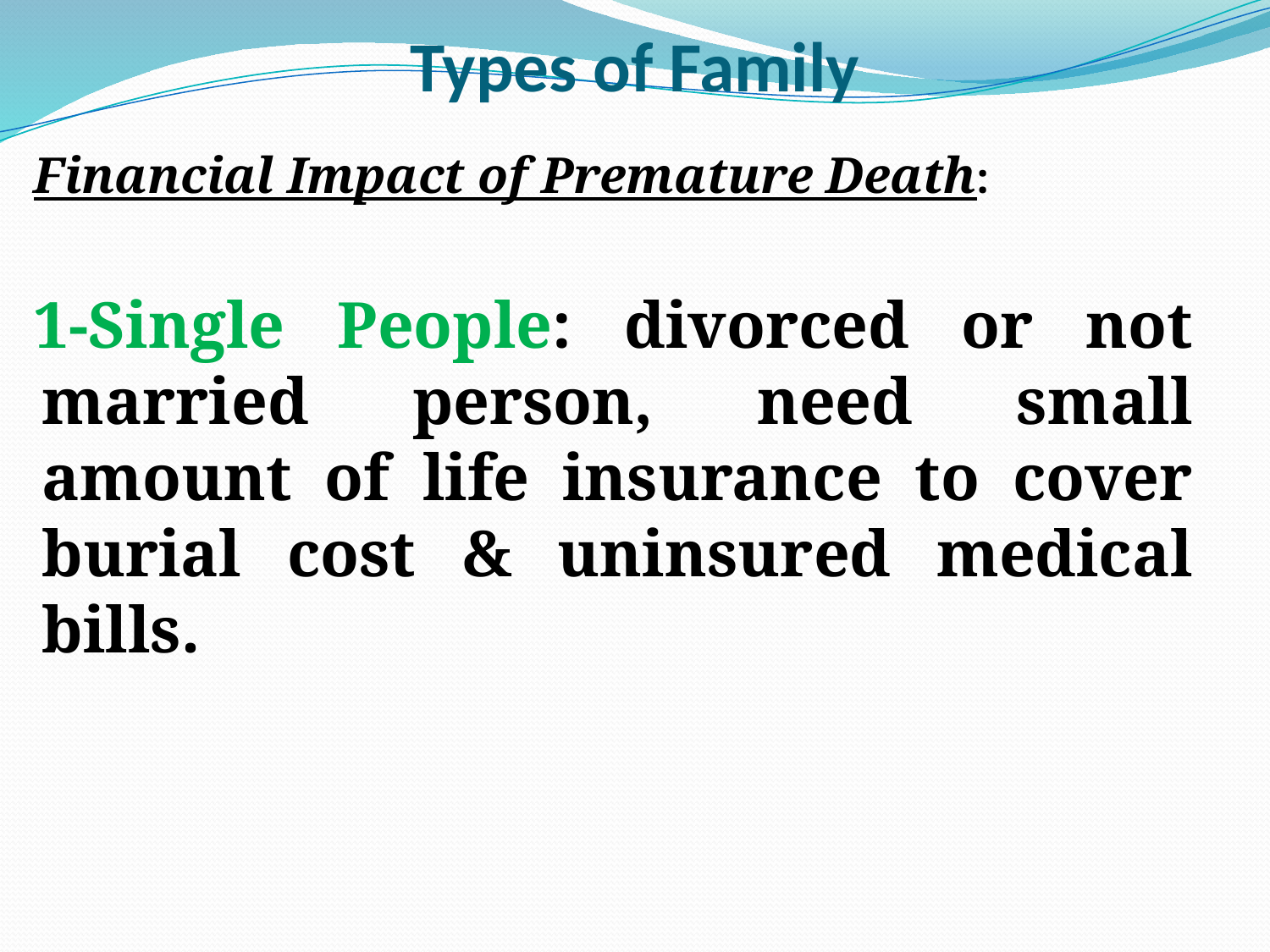

# Types of Family
Financial Impact of Premature Death:

1-Single People: divorced or not married person, need small amount of life insurance to cover burial cost & uninsured medical bills.